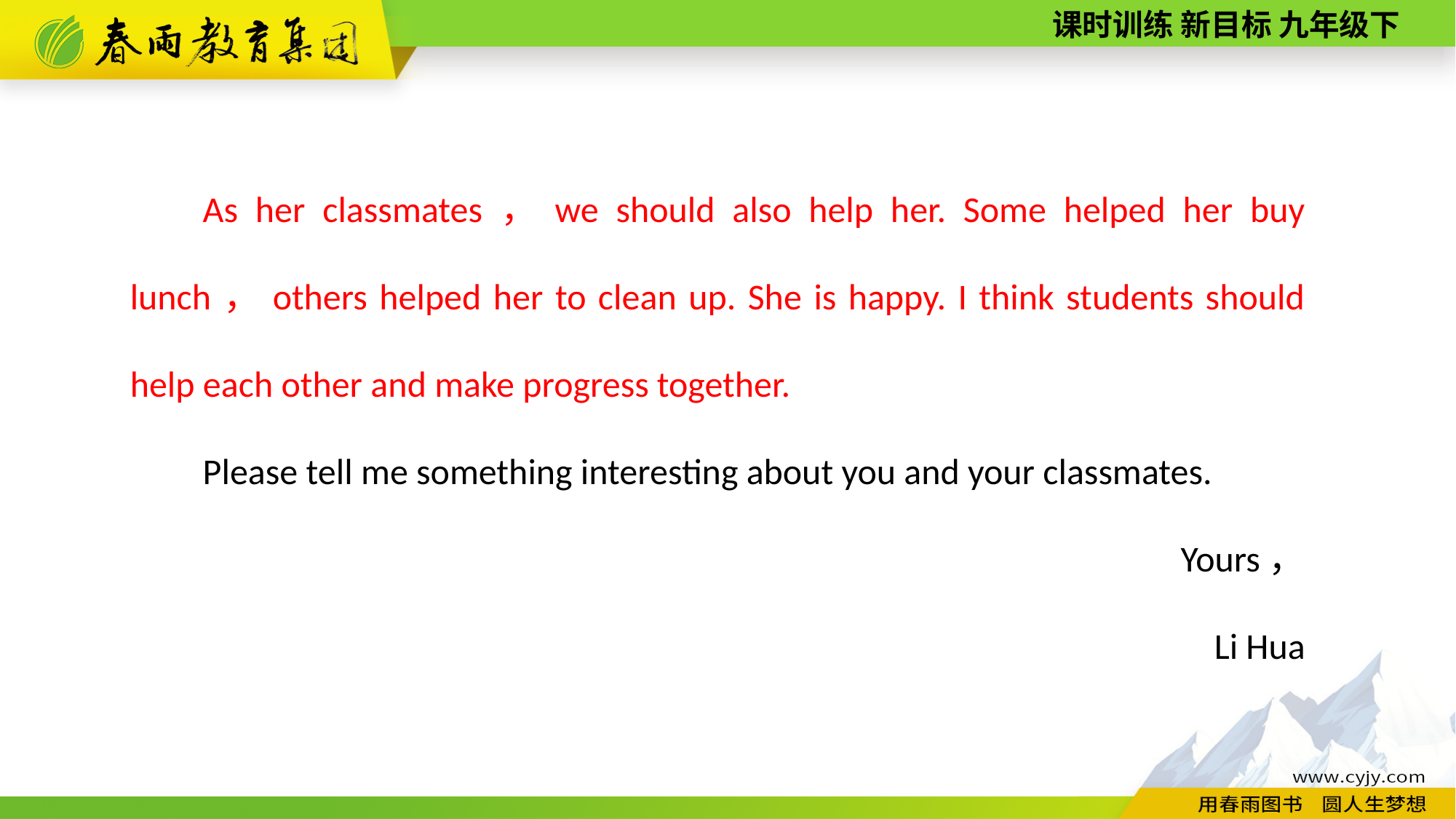

As her classmates，we should also help her. Some helped her buy lunch，others helped her to clean up. She is happy. I think students should help each other and make progress together.
Please tell me something interesting about you and your classmates.
Yours，
Li Hua